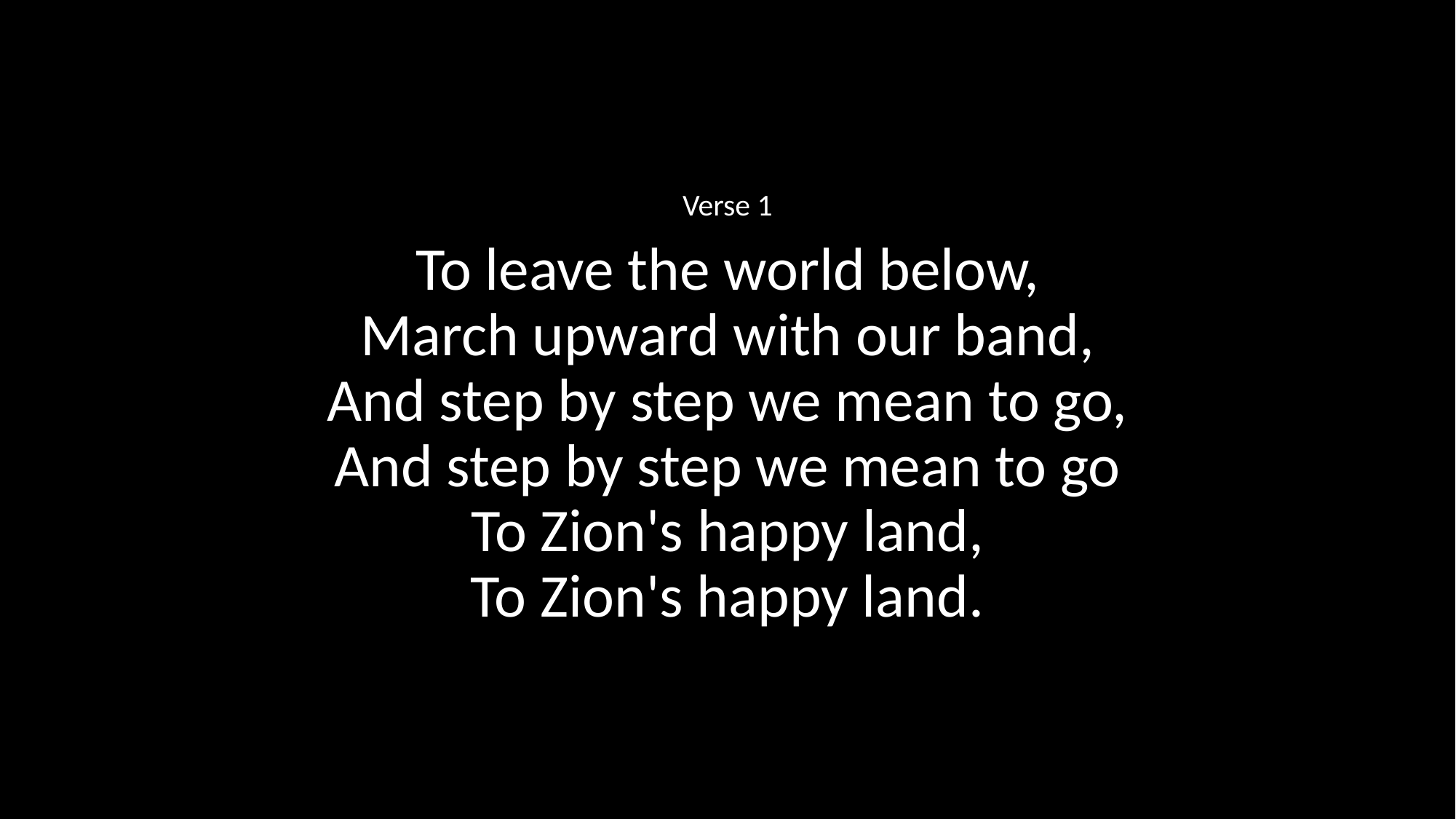

Verse 1
To leave the world below,
March upward with our band,
And step by step we mean to go,
And step by step we mean to go
To Zion's happy land,
To Zion's happy land.